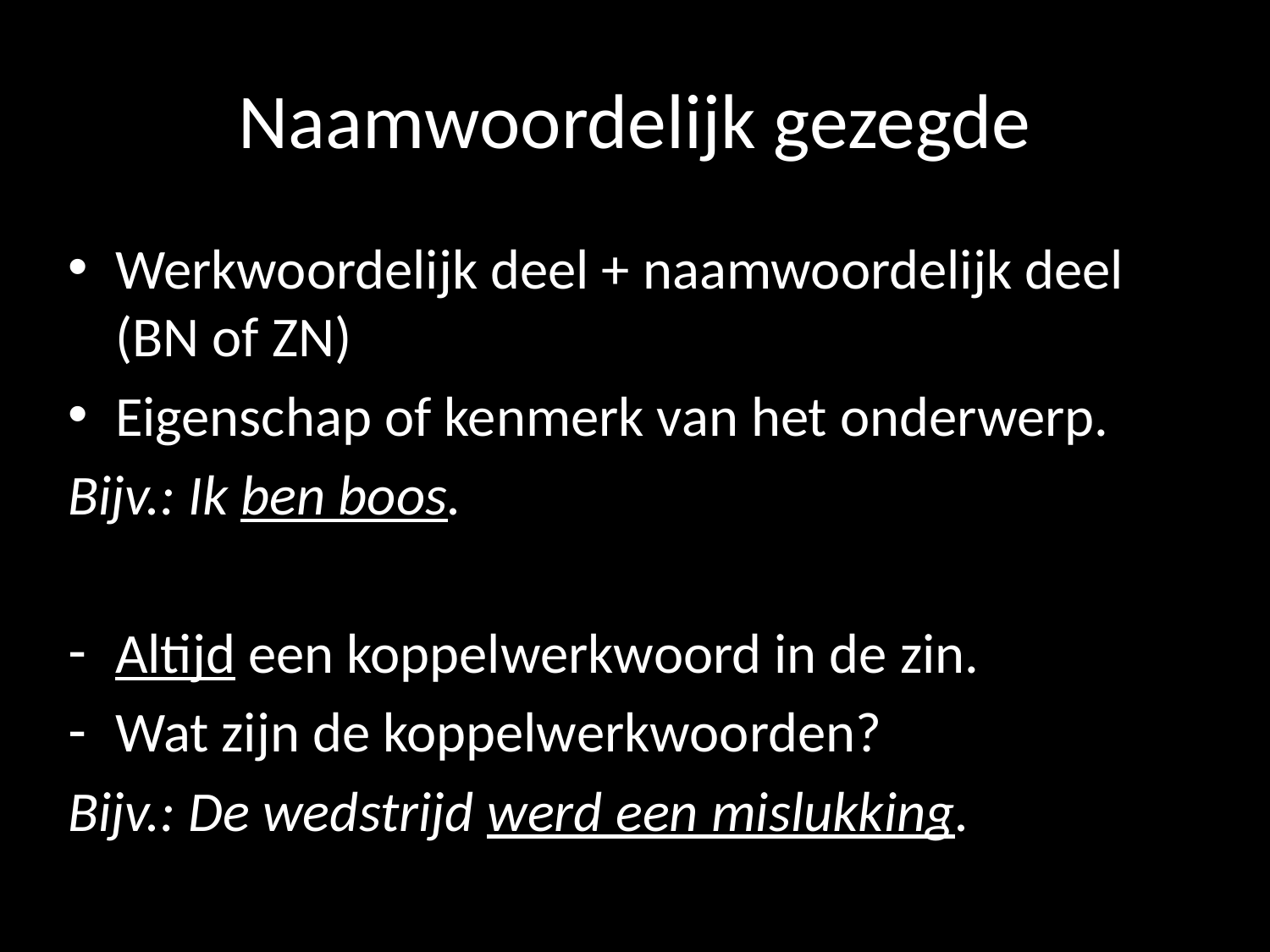

# Naamwoordelijk gezegde
Werkwoordelijk deel + naamwoordelijk deel (BN of ZN)
Eigenschap of kenmerk van het onderwerp.
Bijv.: Ik ben boos.

Altijd een koppelwerkwoord in de zin.
Wat zijn de koppelwerkwoorden?
Bijv.: De wedstrijd werd een mislukking.